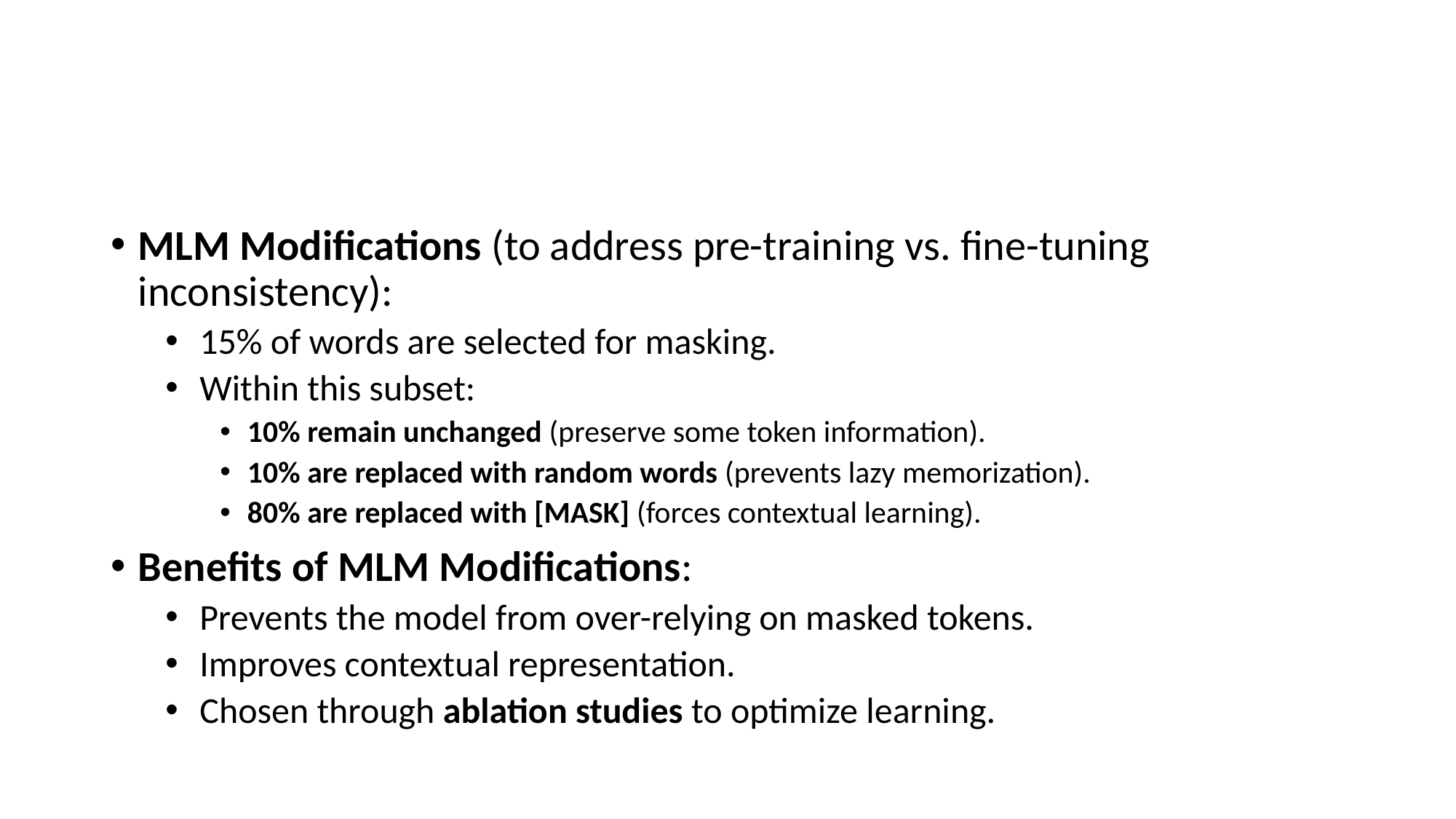

#
MLM Modifications (to address pre-training vs. fine-tuning inconsistency):
15% of words are selected for masking.
Within this subset:
10% remain unchanged (preserve some token information).
10% are replaced with random words (prevents lazy memorization).
80% are replaced with [MASK] (forces contextual learning).
Benefits of MLM Modifications:
Prevents the model from over-relying on masked tokens.
Improves contextual representation.
Chosen through ablation studies to optimize learning.